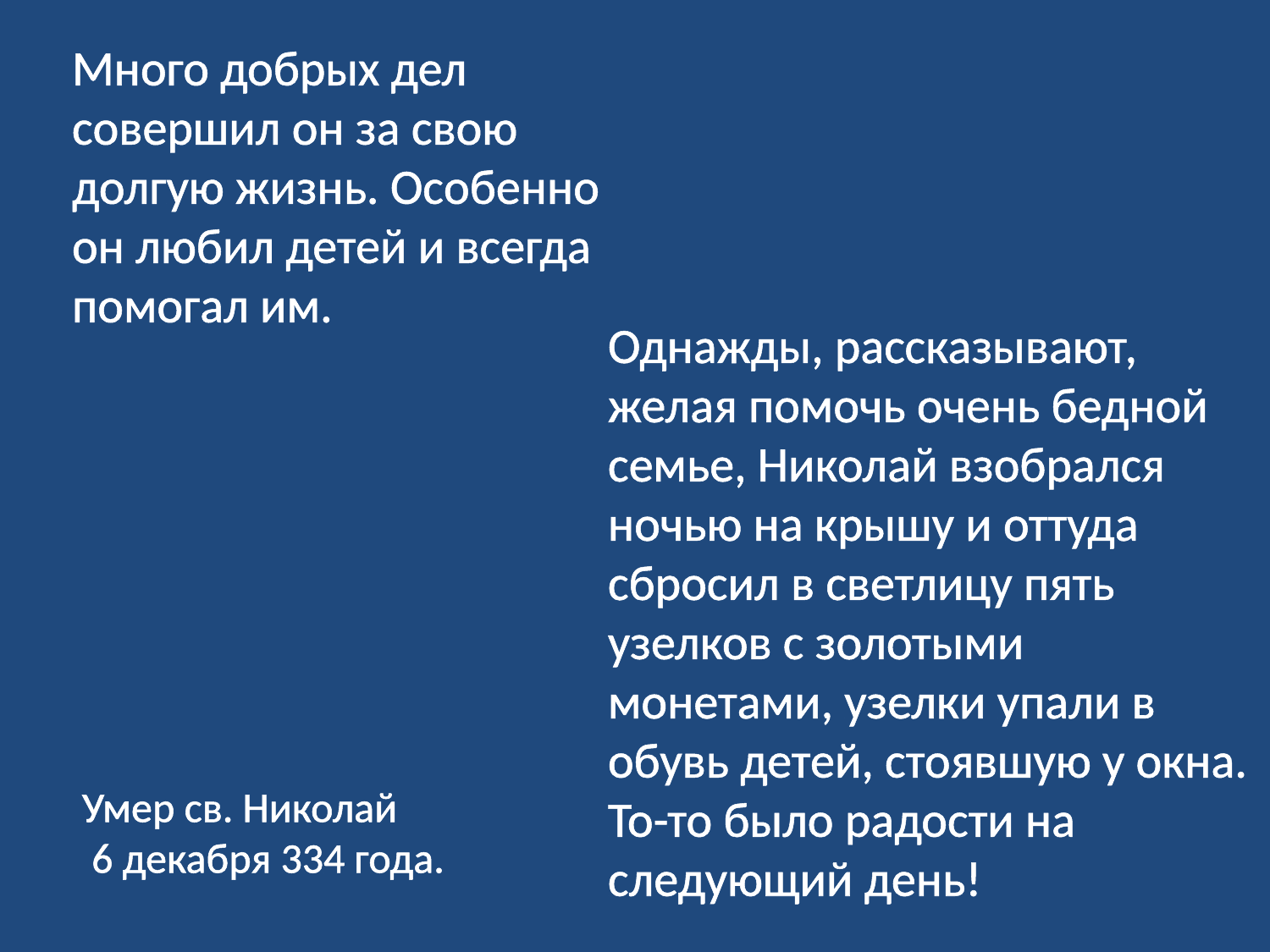

Много добрых дел совершил он за свою долгую жизнь. Особенно он любил детей и всегда помогал им.
Однажды, рассказывают, желая помочь очень бедной семье, Николай взобрался ночью на крышу и оттуда сбросил в светлицу пять узелков с золотыми монетами, узелки упали в обувь детей, стоявшую у окна. То-то было радости на следующий день!
Умер св. Николай
 6 декабря 334 года.